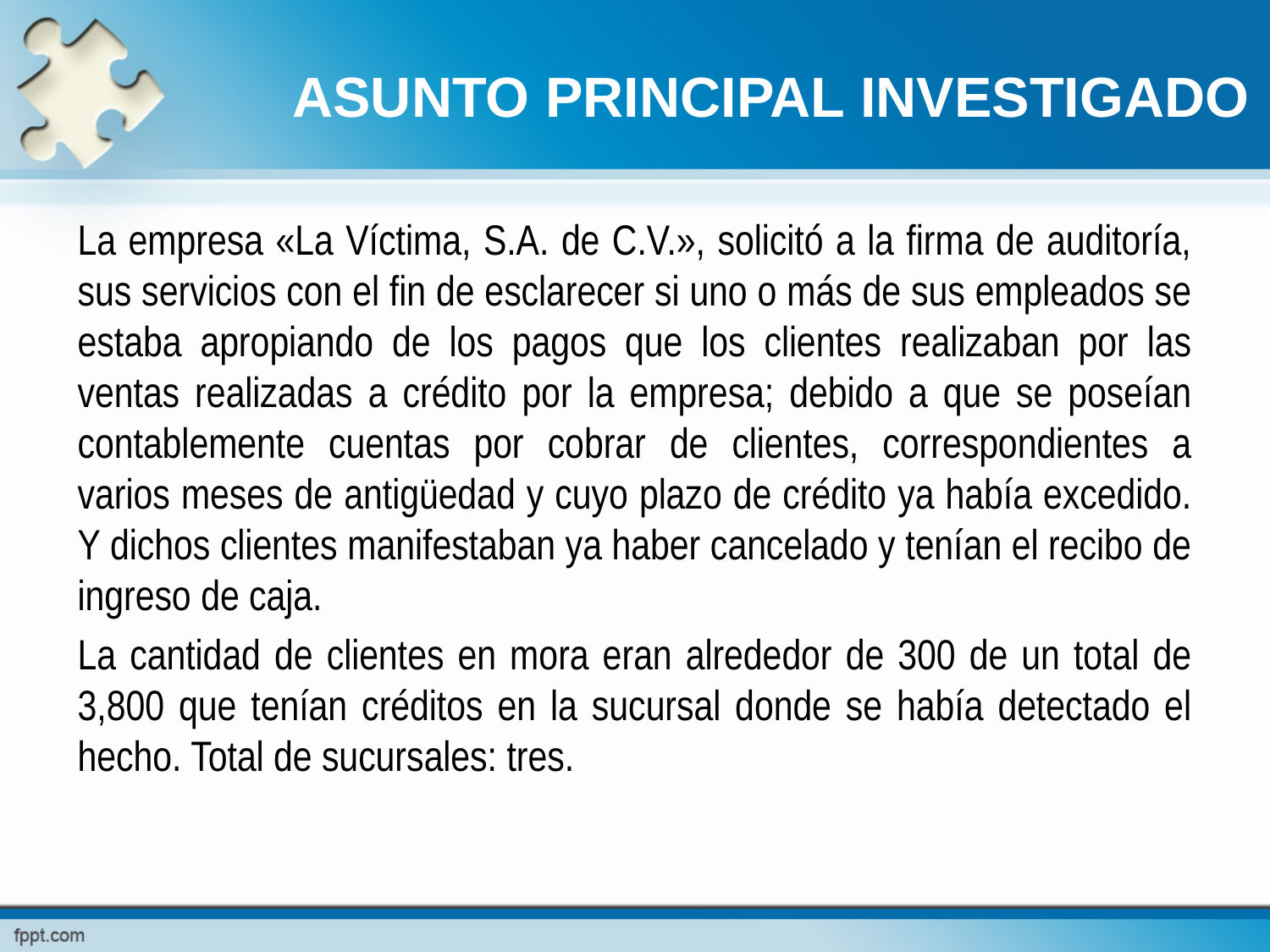

ASUNTO PRINCIPAL INVESTIGADO
La empresa «La Víctima, S.A. de C.V.», solicitó a la firma de auditoría, sus servicios con el fin de esclarecer si uno o más de sus empleados se estaba apropiando de los pagos que los clientes realizaban por las ventas realizadas a crédito por la empresa; debido a que se poseían contablemente cuentas por cobrar de clientes, correspondientes a varios meses de antigüedad y cuyo plazo de crédito ya había excedido. Y dichos clientes manifestaban ya haber cancelado y tenían el recibo de ingreso de caja.
La cantidad de clientes en mora eran alrededor de 300 de un total de 3,800 que tenían créditos en la sucursal donde se había detectado el hecho. Total de sucursales: tres.